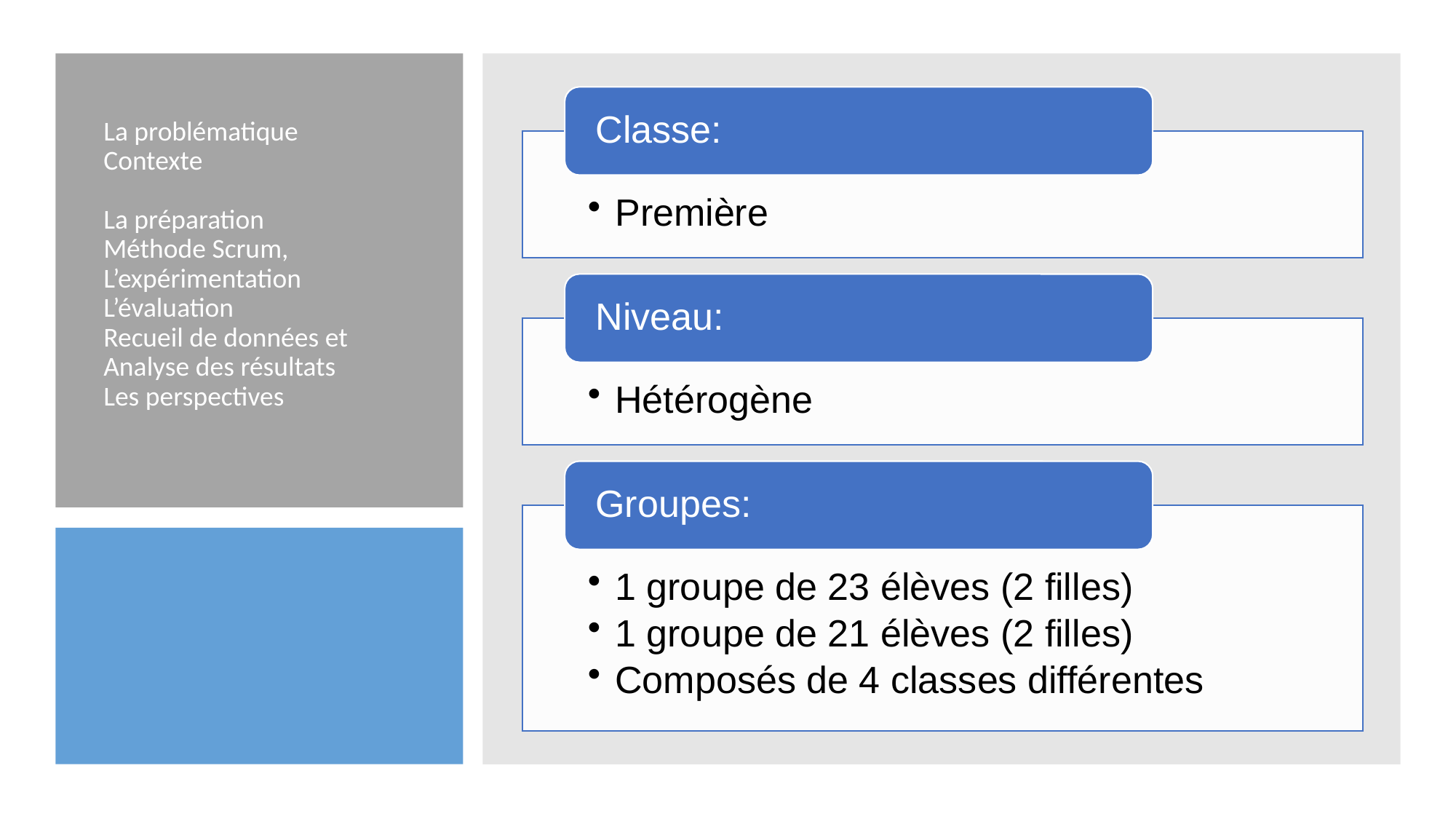

Première
Classe:
Hétérogène
Niveau:
1 groupe de 23 élèves (2 filles)
1 groupe de 21 élèves (2 filles)
Composés de 4 classes différentes
Groupes:
La problématique
Contexte
La préparation
Méthode Scrum,
L’expérimentation
L’évaluation
Recueil de données et Analyse des résultats
Les perspectives